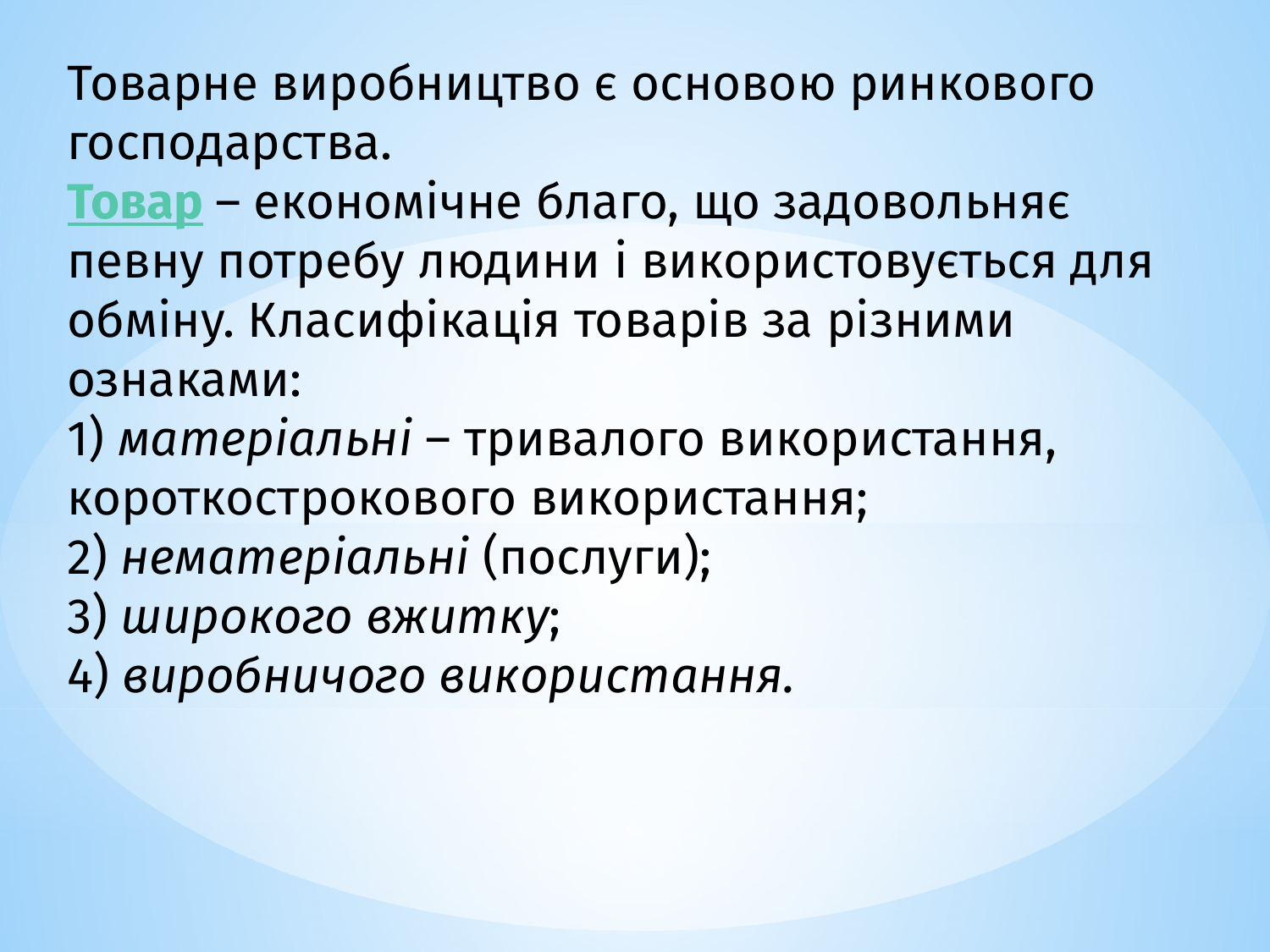

Товарне виробництво є основою ринкового господарства.
Товар – економічне благо, що задовольняє певну потребу людини і використовується для обміну. Класифікація товарів за різними ознаками:
1) матеріальні – тривалого використання,  короткострокового використання;
2) нематеріальні (послуги);
3) широкого вжитку;
4) виробничого використання.